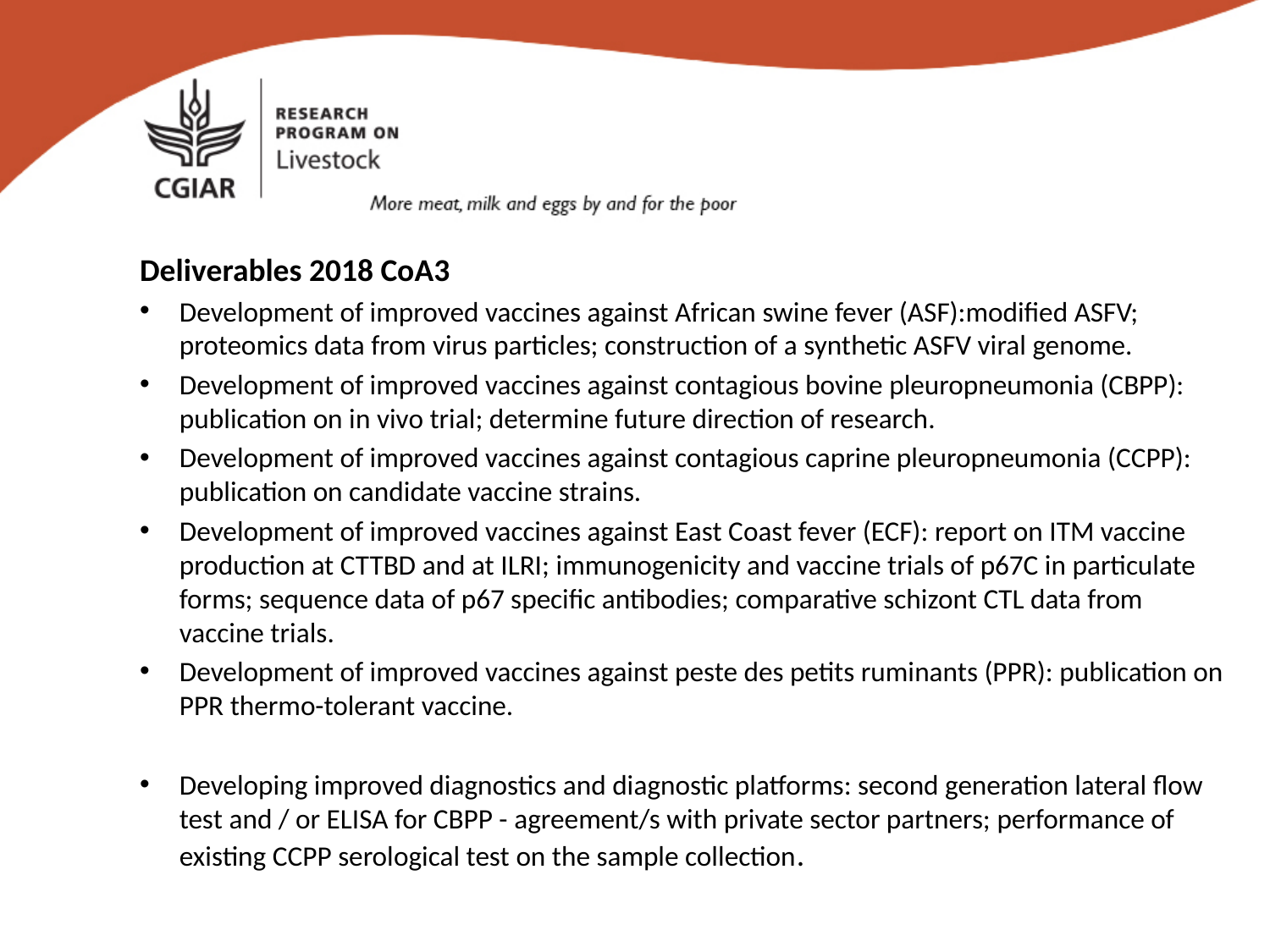

Deliverables 2018 CoA3
Development of improved vaccines against African swine fever (ASF):modified ASFV; proteomics data from virus particles; construction of a synthetic ASFV viral genome.
Development of improved vaccines against contagious bovine pleuropneumonia (CBPP): publication on in vivo trial; determine future direction of research.
Development of improved vaccines against contagious caprine pleuropneumonia (CCPP): publication on candidate vaccine strains.
Development of improved vaccines against East Coast fever (ECF): report on ITM vaccine production at CTTBD and at ILRI; immunogenicity and vaccine trials of p67C in particulate forms; sequence data of p67 specific antibodies; comparative schizont CTL data from vaccine trials.
Development of improved vaccines against peste des petits ruminants (PPR): publication on PPR thermo-tolerant vaccine.

Developing improved diagnostics and diagnostic platforms: second generation lateral flow test and / or ELISA for CBPP - agreement/s with private sector partners; performance of existing CCPP serological test on the sample collection.